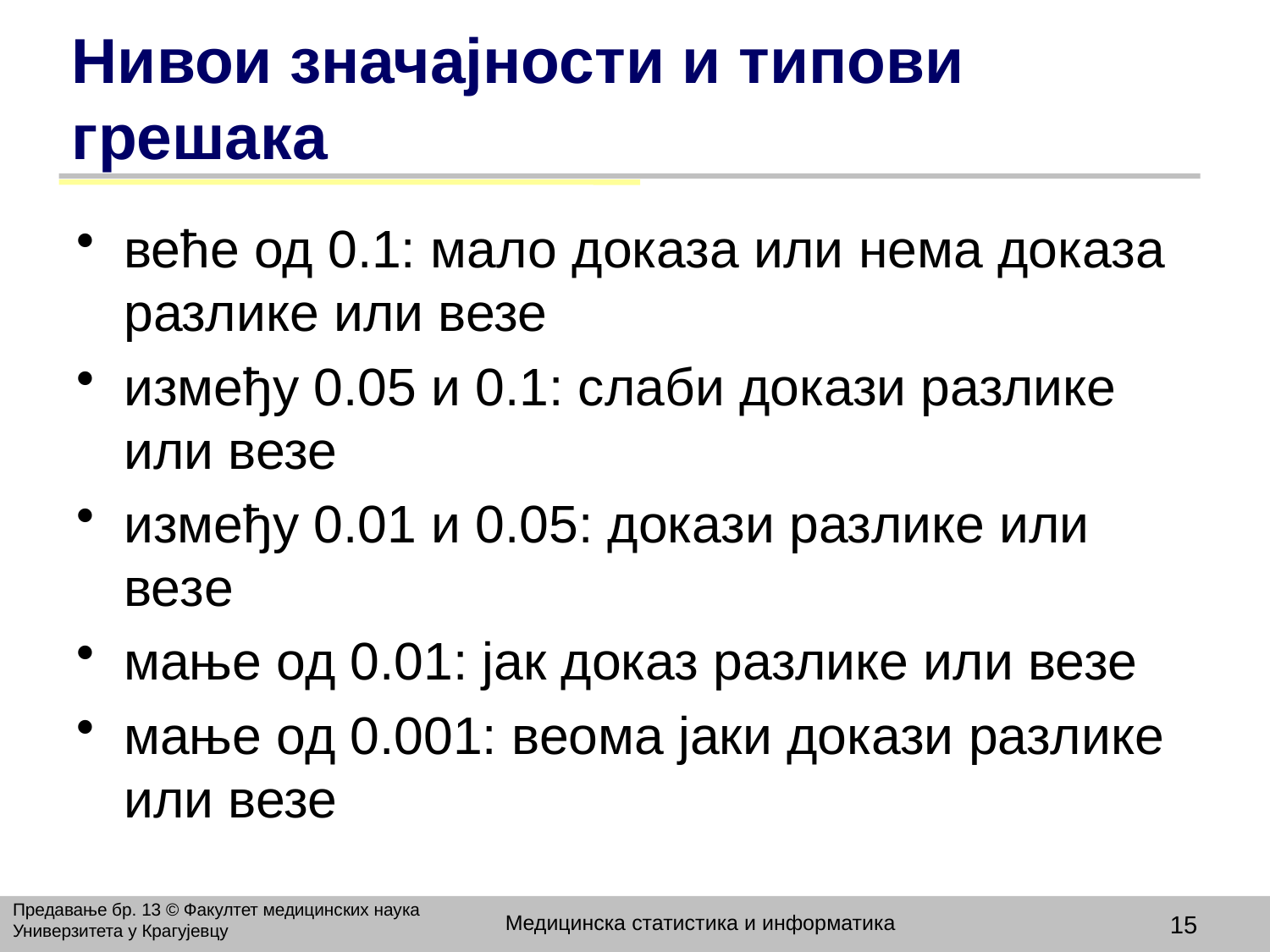

# Нивои значајности и типови грешака
веће од 0.1: мало доказа или нема доказа разлике или везе
између 0.05 и 0.1: слаби докази разлике или везе
између 0.01 и 0.05: докази разлике или везе
мање од 0.01: јак доказ разлике или везе
мање од 0.001: веома јаки докази разлике или везе
Предавање бр. 13 © Факултет медицинских наука Универзитета у Крагујевцу
Медицинска статистика и информатика
15